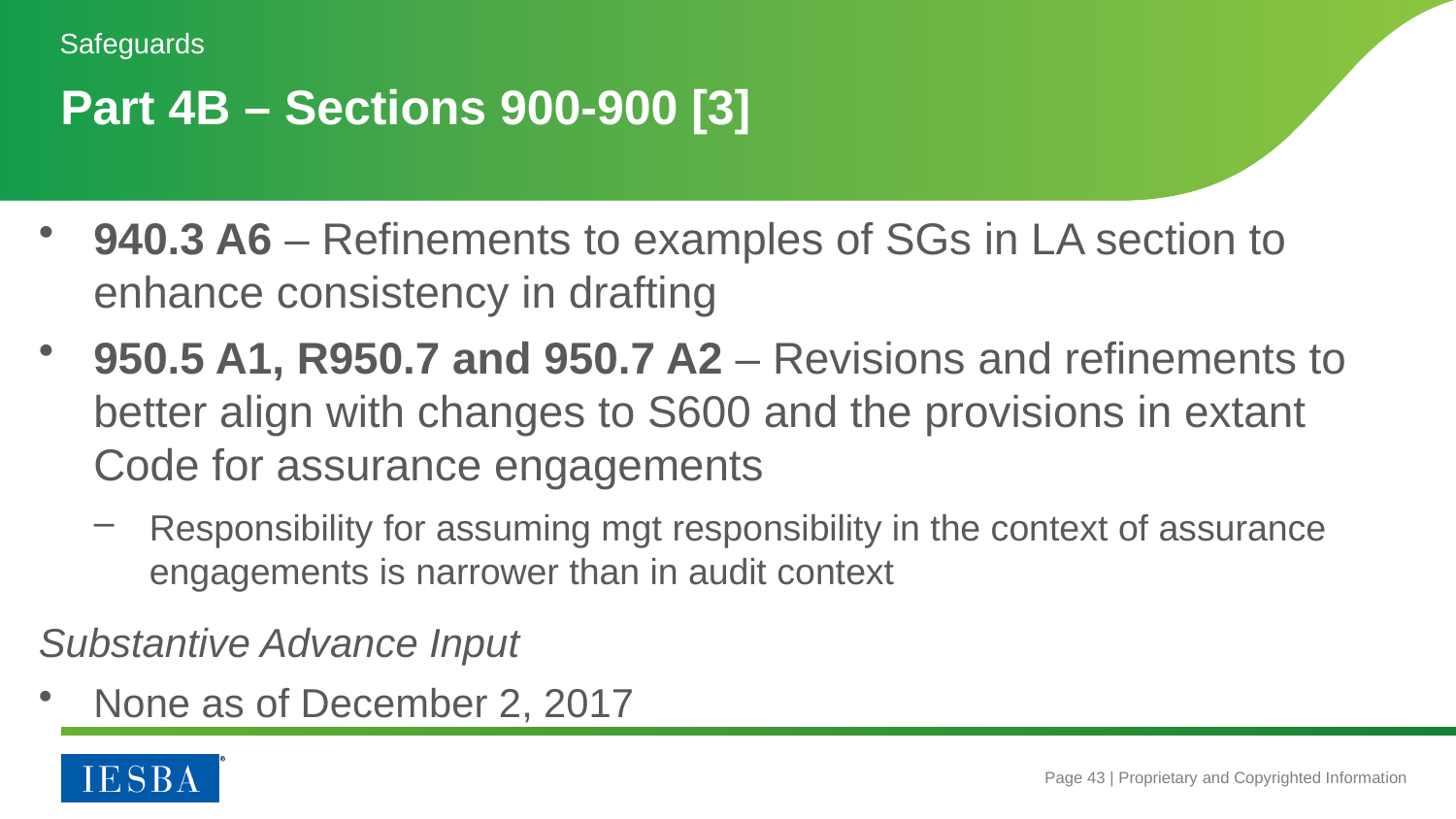

Safeguards
# Part 4B – Sections 900-900 [3]
940.3 A6 – Refinements to examples of SGs in LA section to enhance consistency in drafting
950.5 A1, R950.7 and 950.7 A2 – Revisions and refinements to better align with changes to S600 and the provisions in extant Code for assurance engagements
Responsibility for assuming mgt responsibility in the context of assurance engagements is narrower than in audit context
Substantive Advance Input
None as of December 2, 2017